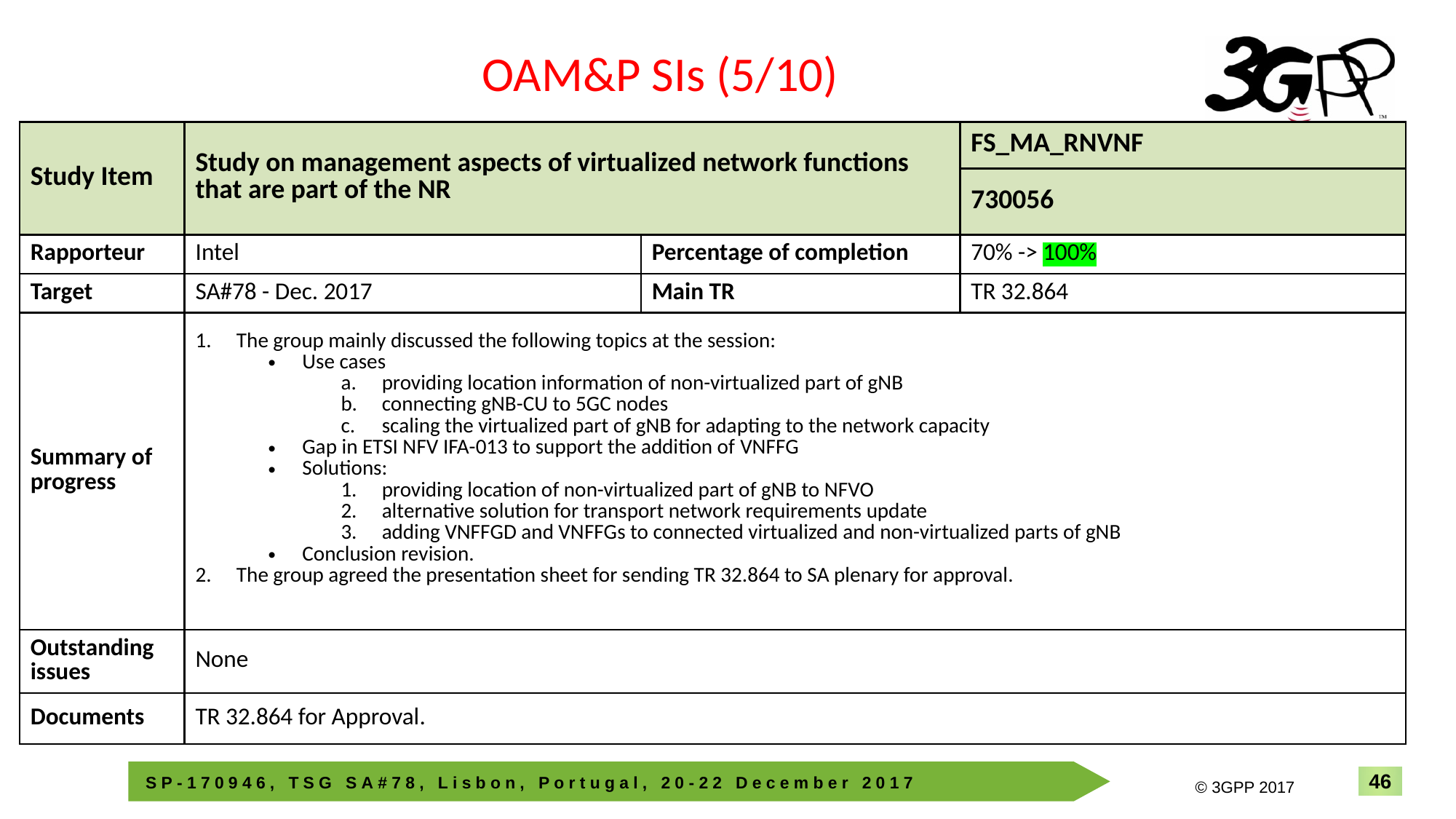

OAM&P SIs (5/10)
| Study Item | Study on management aspects of virtualized network functions that are part of the NR |  | FS\_MA\_RNVNF |
| --- | --- | --- | --- |
|  |  |  | 730056 |
| Rapporteur | Intel | Percentage of completion | 70% -> 100% |
| Target | SA#78 - Dec. 2017 | Main TR | TR 32.864 |
| Summary of progress | The group mainly discussed the following topics at the session: Use cases providing location information of non-virtualized part of gNB connecting gNB-CU to 5GC nodes scaling the virtualized part of gNB for adapting to the network capacity Gap in ETSI NFV IFA-013 to support the addition of VNFFG Solutions: providing location of non-virtualized part of gNB to NFVO alternative solution for transport network requirements update adding VNFFGD and VNFFGs to connected virtualized and non-virtualized parts of gNB Conclusion revision. The group agreed the presentation sheet for sending TR 32.864 to SA plenary for approval. |  |  |
| Outstanding issues | None |  |  |
| Documents | TR 32.864 for Approval. |  |  |